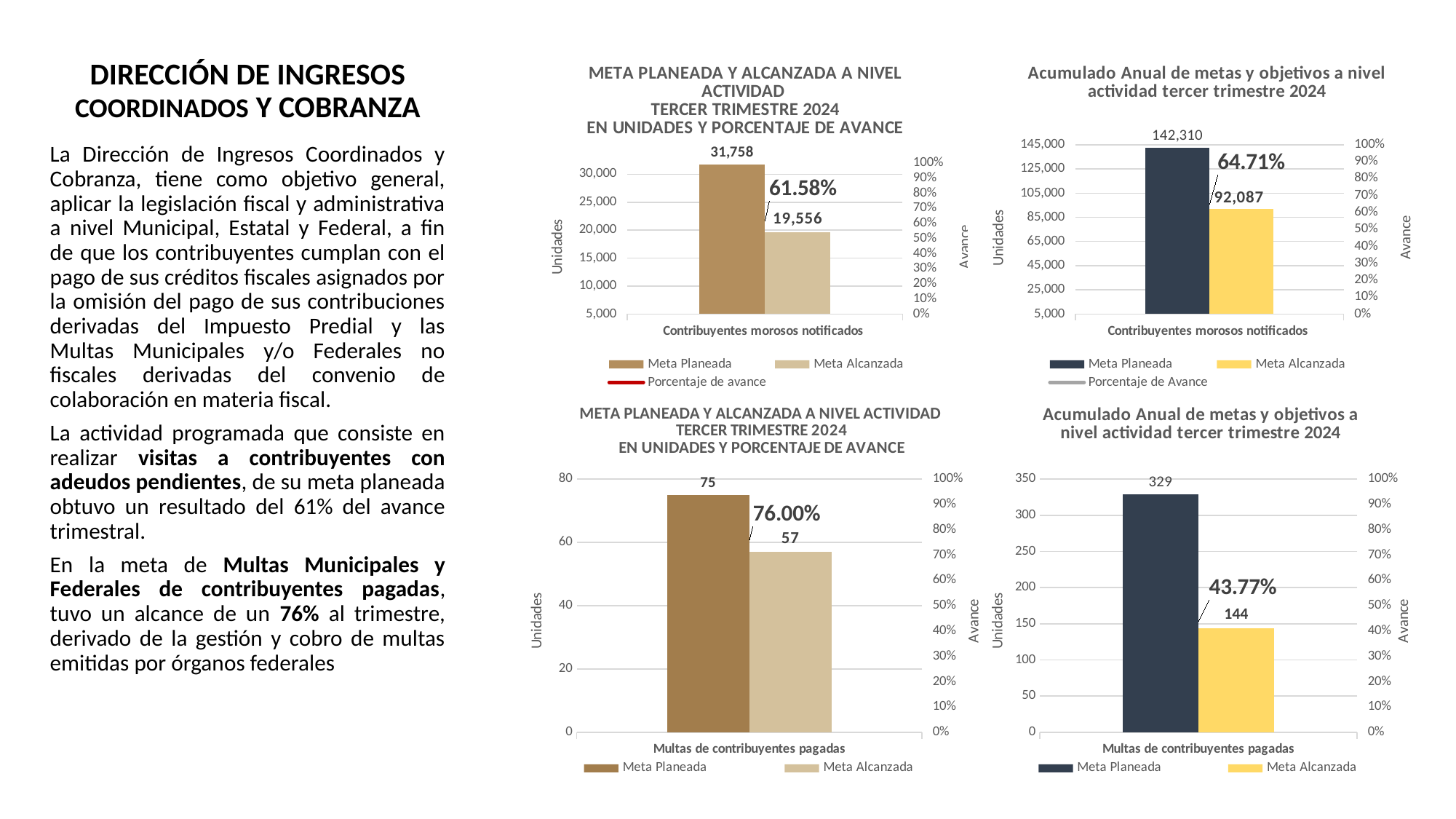

### Chart: Acumulado Anual de metas y objetivos a nivel actividad tercer trimestre 2024

| Category | Meta Planeada | Meta Alcanzada |  |
|---|---|---|---|
| Contribuyentes morosos notificados  | 142310.0 | 92087.0 | 0.6470873445295482 |

### Chart: META PLANEADA Y ALCANZADA A NIVEL ACTIVIDAD
TERCER TRIMESTRE 2024
EN UNIDADES Y PORCENTAJE DE AVANCE

| Category | Meta Planeada | Meta Alcanzada |  |
|---|---|---|---|
| Contribuyentes morosos notificados  | 31758.0 | 19556.0 | 0.6157818502424586 |
DIRECCIÓN DE INGRESOS COORDINADOS Y COBRANZA
La Dirección de Ingresos Coordinados y Cobranza, tiene como objetivo general, aplicar la legislación fiscal y administrativa a nivel Municipal, Estatal y Federal, a fin de que los contribuyentes cumplan con el pago de sus créditos fiscales asignados por la omisión del pago de sus contribuciones derivadas del Impuesto Predial y las Multas Municipales y/o Federales no fiscales derivadas del convenio de colaboración en materia fiscal.
La actividad programada que consiste en realizar visitas a contribuyentes con adeudos pendientes, de su meta planeada obtuvo un resultado del 61% del avance trimestral.
En la meta de Multas Municipales y Federales de contribuyentes pagadas, tuvo un alcance de un 76% al trimestre, derivado de la gestión y cobro de multas emitidas por órganos federales

### Chart: Acumulado Anual de metas y objetivos a nivel actividad tercer trimestre 2024

| Category | Meta Planeada | Meta Alcanzada |  |
|---|---|---|---|
| Multas de contribuyentes pagadas
 | 329.0 | 144.0 | 0.4376899696048632 |

### Chart: META PLANEADA Y ALCANZADA A NIVEL ACTIVIDAD
TERCER TRIMESTRE 2024
EN UNIDADES Y PORCENTAJE DE AVANCE

| Category | Meta Planeada | Meta Alcanzada |  |
|---|---|---|---|
| Multas de contribuyentes pagadas
 | 75.0 | 57.0 | 0.76 |